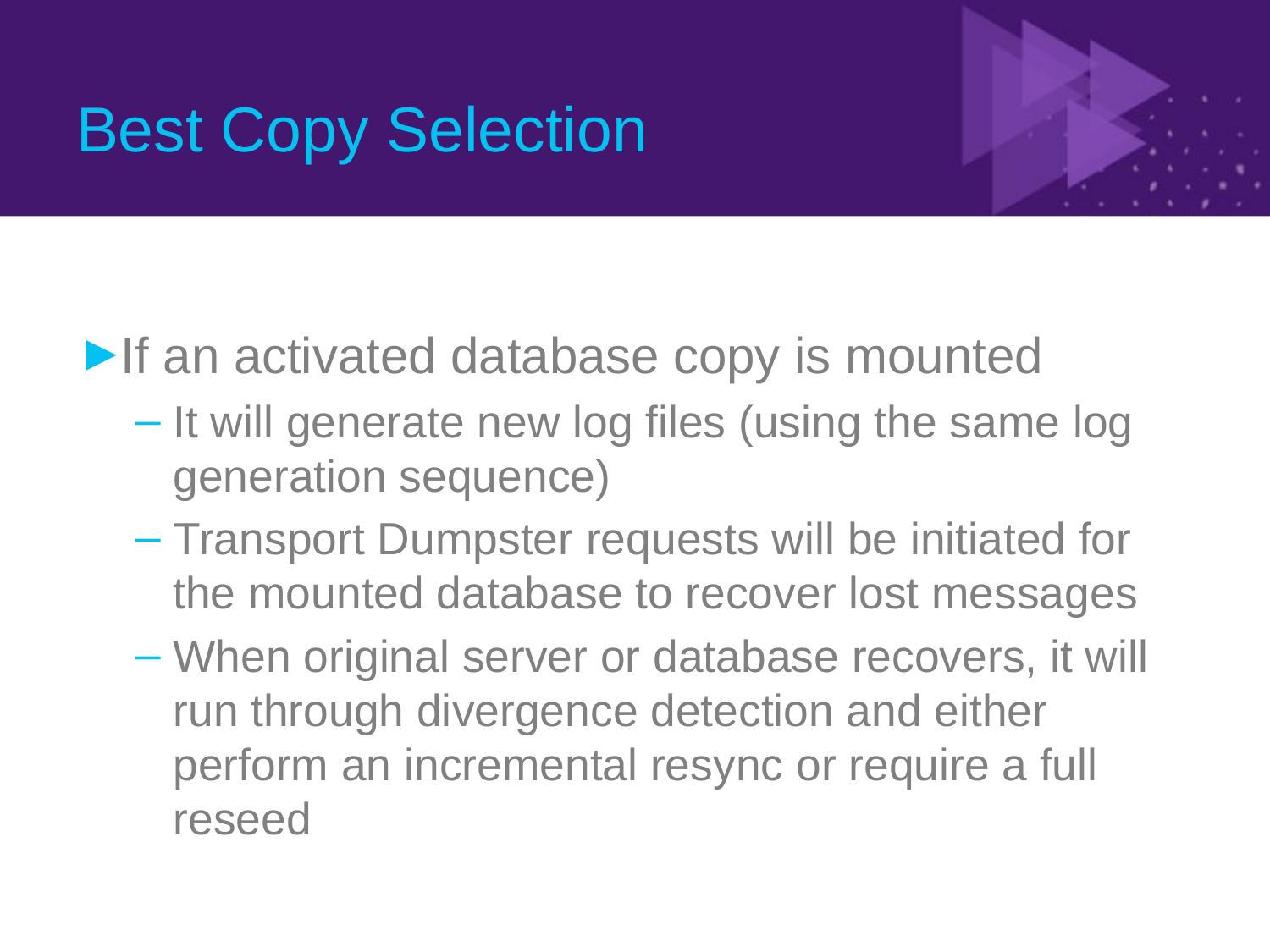

# Best Copy Selection
If an activated database copy is mounted
It will generate new log files (using the same log generation sequence)
Transport Dumpster requests will be initiated for the mounted database to recover lost messages
When original server or database recovers, it will run through divergence detection and either perform an incremental resync or require a full reseed